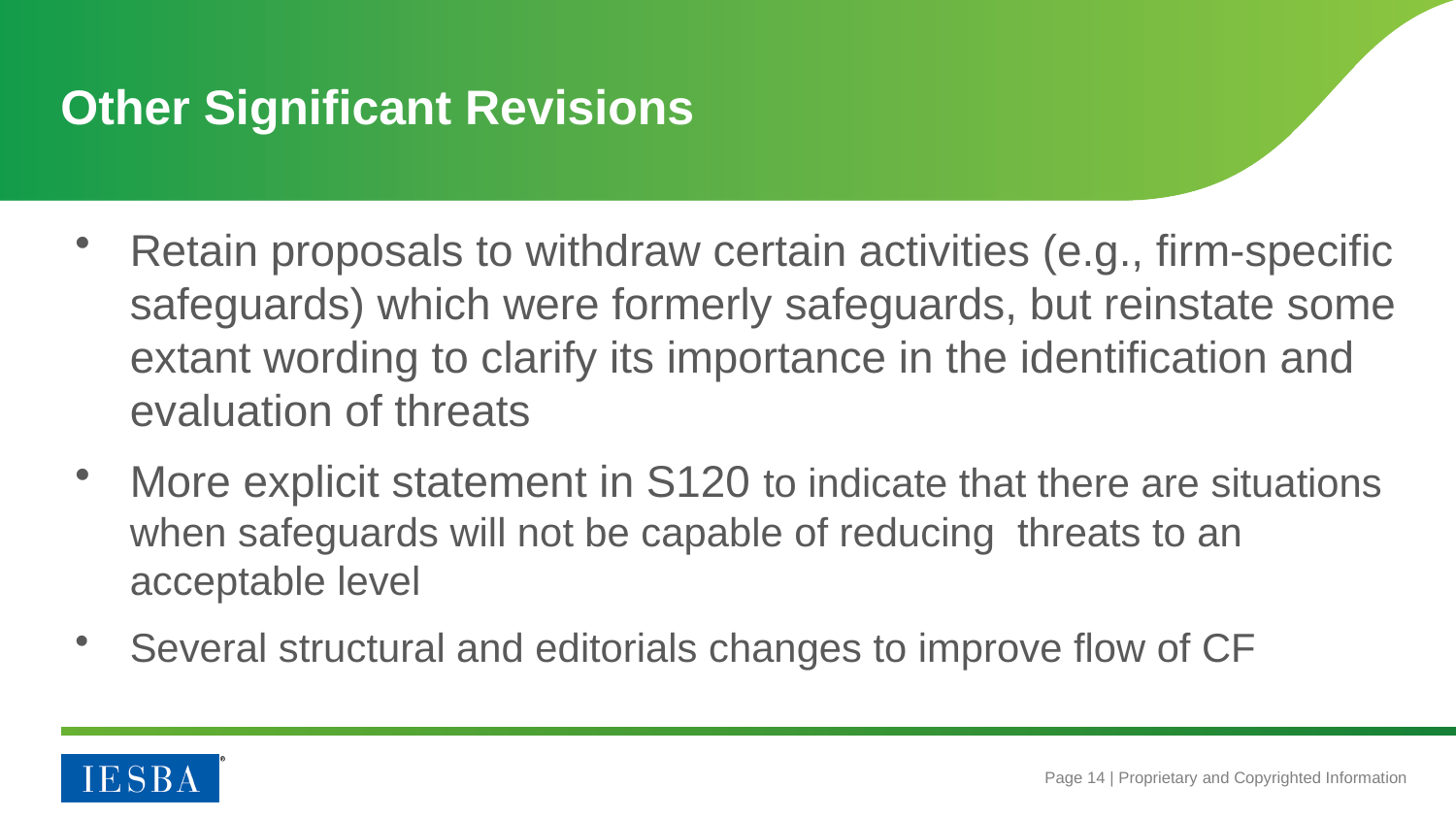

# Other Significant Revisions
Retain proposals to withdraw certain activities (e.g., firm-specific safeguards) which were formerly safeguards, but reinstate some  extant wording to clarify its importance in the identification and evaluation of threats
More explicit statement in S120 to indicate that there are situations when safeguards will not be capable of reducing  threats to an acceptable level
Several structural and editorials changes to improve flow of CF